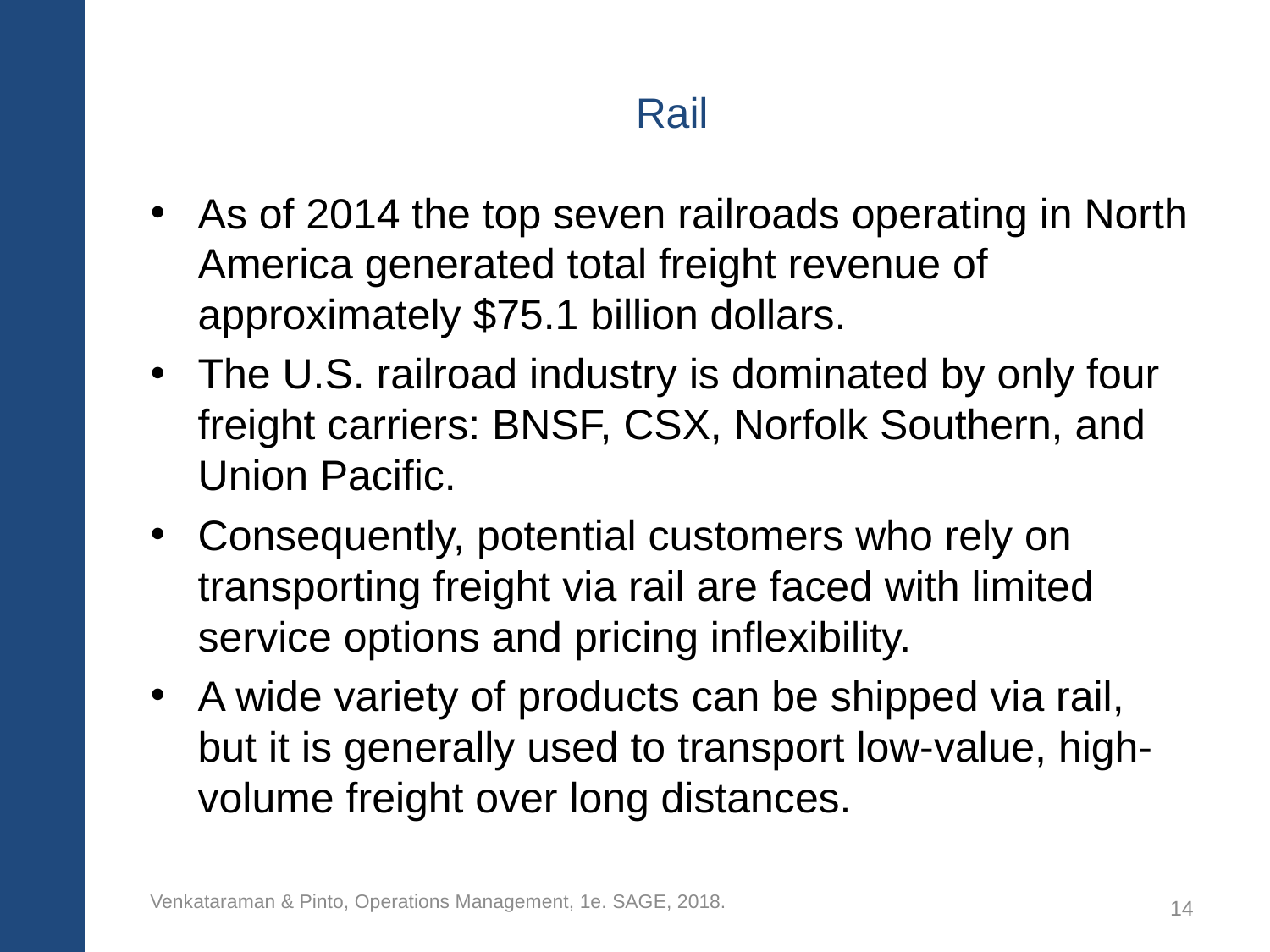

# Rail
As of 2014 the top seven railroads operating in North America generated total freight revenue of approximately $75.1 billion dollars.
The U.S. railroad industry is dominated by only four freight carriers: BNSF, CSX, Norfolk Southern, and Union Pacific.
Consequently, potential customers who rely on transporting freight via rail are faced with limited service options and pricing inflexibility.
A wide variety of products can be shipped via rail, but it is generally used to transport low-value, high-volume freight over long distances.
Venkataraman & Pinto, Operations Management, 1e. SAGE, 2018.
14